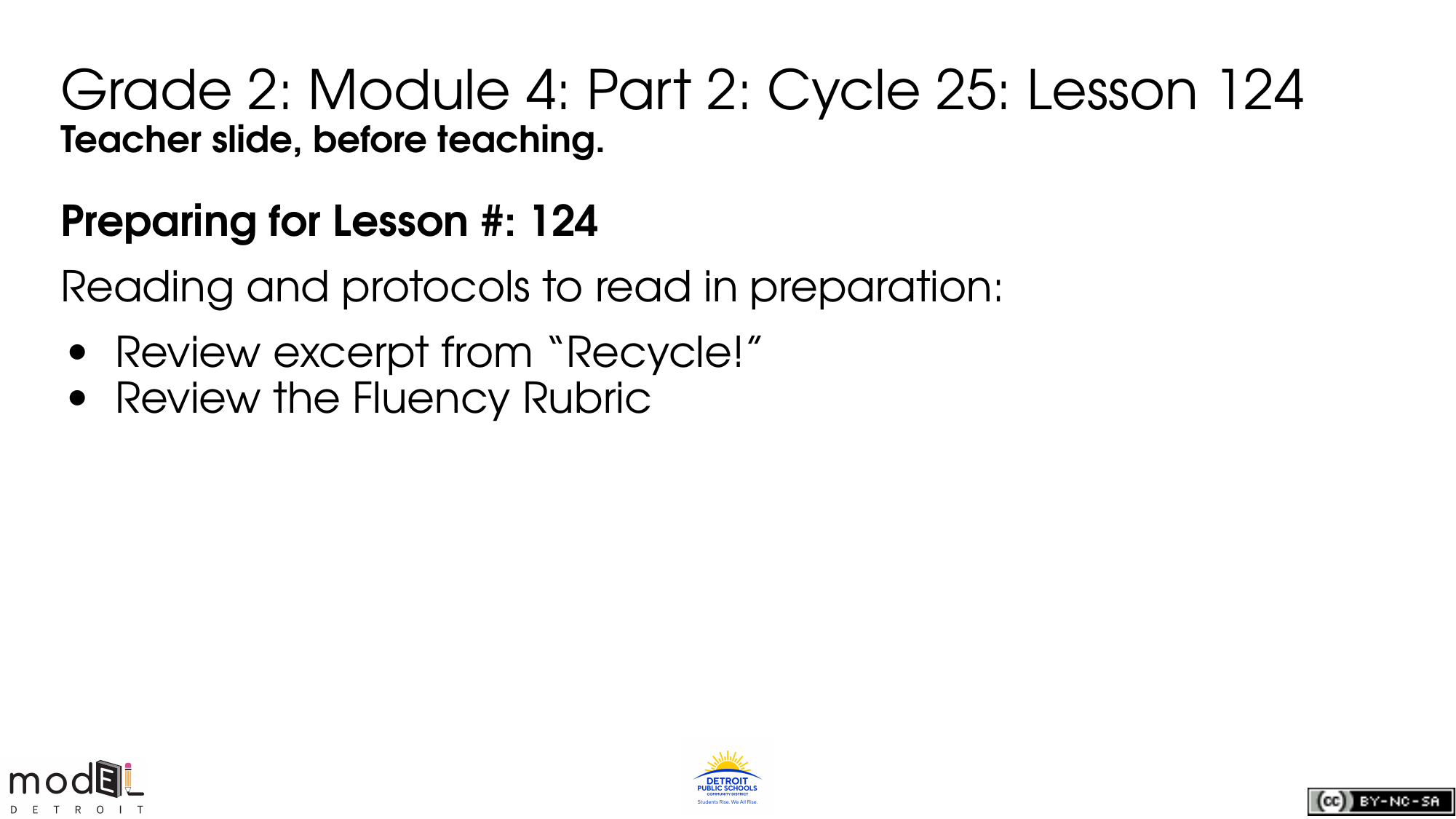

# Grade 2: Module 4: Part 2: Cycle 25: Lesson 124
Teacher slide, before teaching.
Preparing for Lesson #: 124
Reading and protocols to read in preparation:
Review excerpt from “Recycle!”
Review the Fluency Rubric